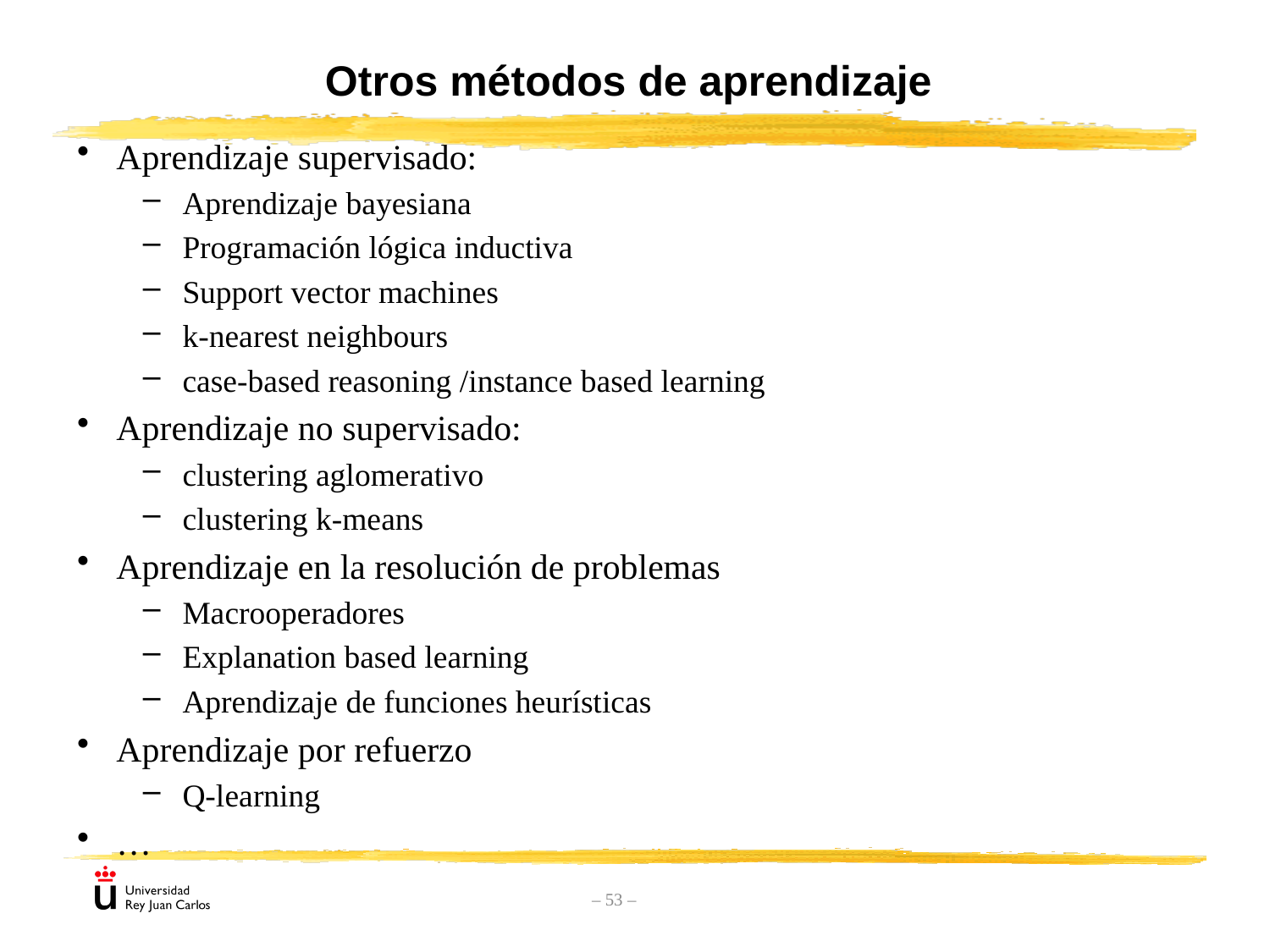

# Otros métodos de aprendizaje
Aprendizaje supervisado:
Aprendizaje bayesiana
Programación lógica inductiva
Support vector machines
k-nearest neighbours
case-based reasoning /instance based learning
Aprendizaje no supervisado:
clustering aglomerativo
clustering k-means
Aprendizaje en la resolución de problemas
Macrooperadores
Explanation based learning
Aprendizaje de funciones heurísticas
Aprendizaje por refuerzo
Q-learning
…
– 53 –
Inteligencia Artificial
Diploma de Informática Militar